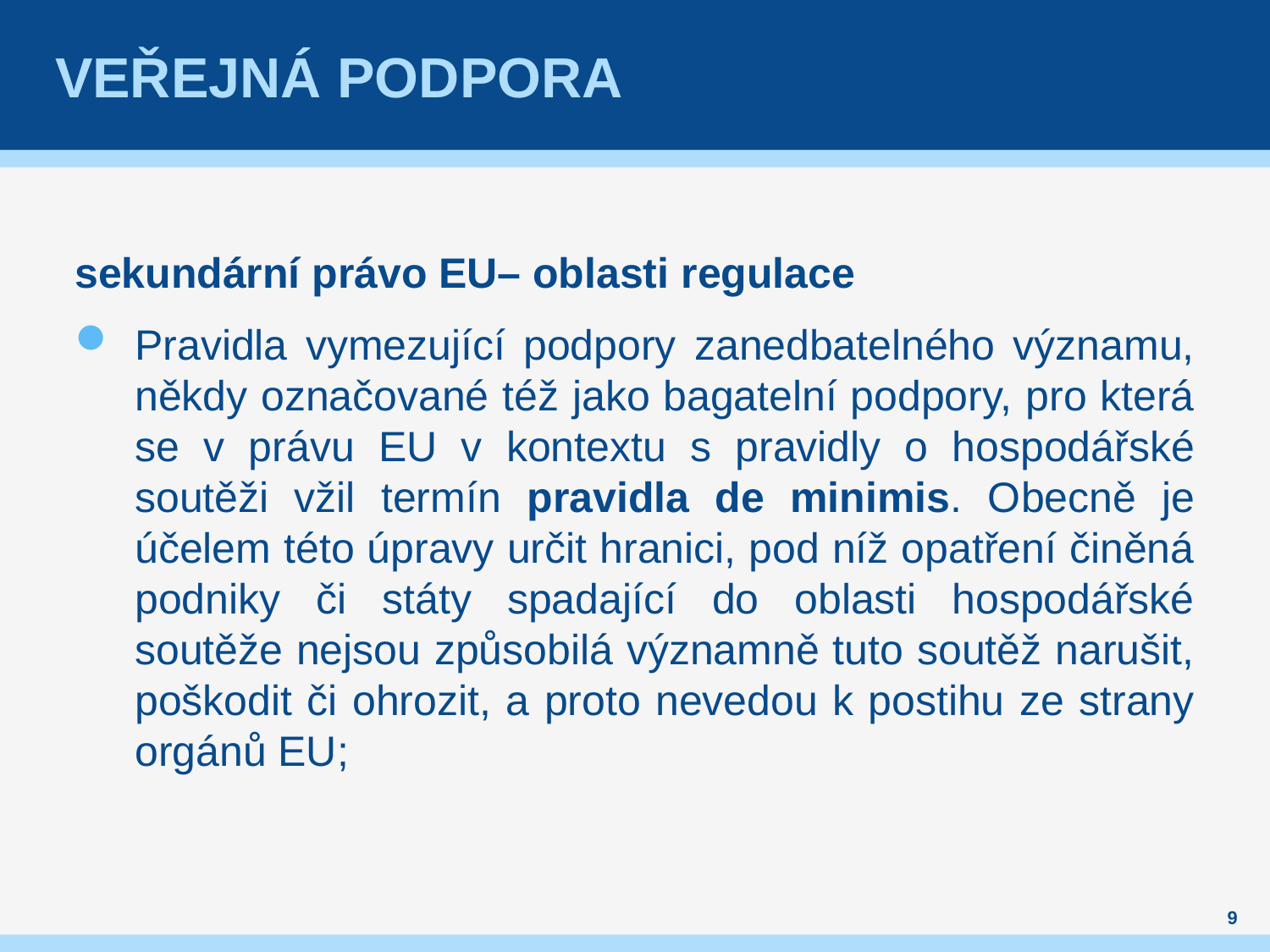

# Veřejná podpora
sekundární právo EU– oblasti regulace
Pravidla vymezující podpory zanedbatelného významu, někdy označované též jako bagatelní podpory, pro která se v právu EU v kontextu s pravidly o hospodářské soutěži vžil termín pravidla de minimis. Obecně je účelem této úpravy určit hranici, pod níž opatření činěná podniky či státy spadající do oblasti hospodářské soutěže nejsou způsobilá významně tuto soutěž narušit, poškodit či ohrozit, a proto nevedou k postihu ze strany orgánů EU;

9